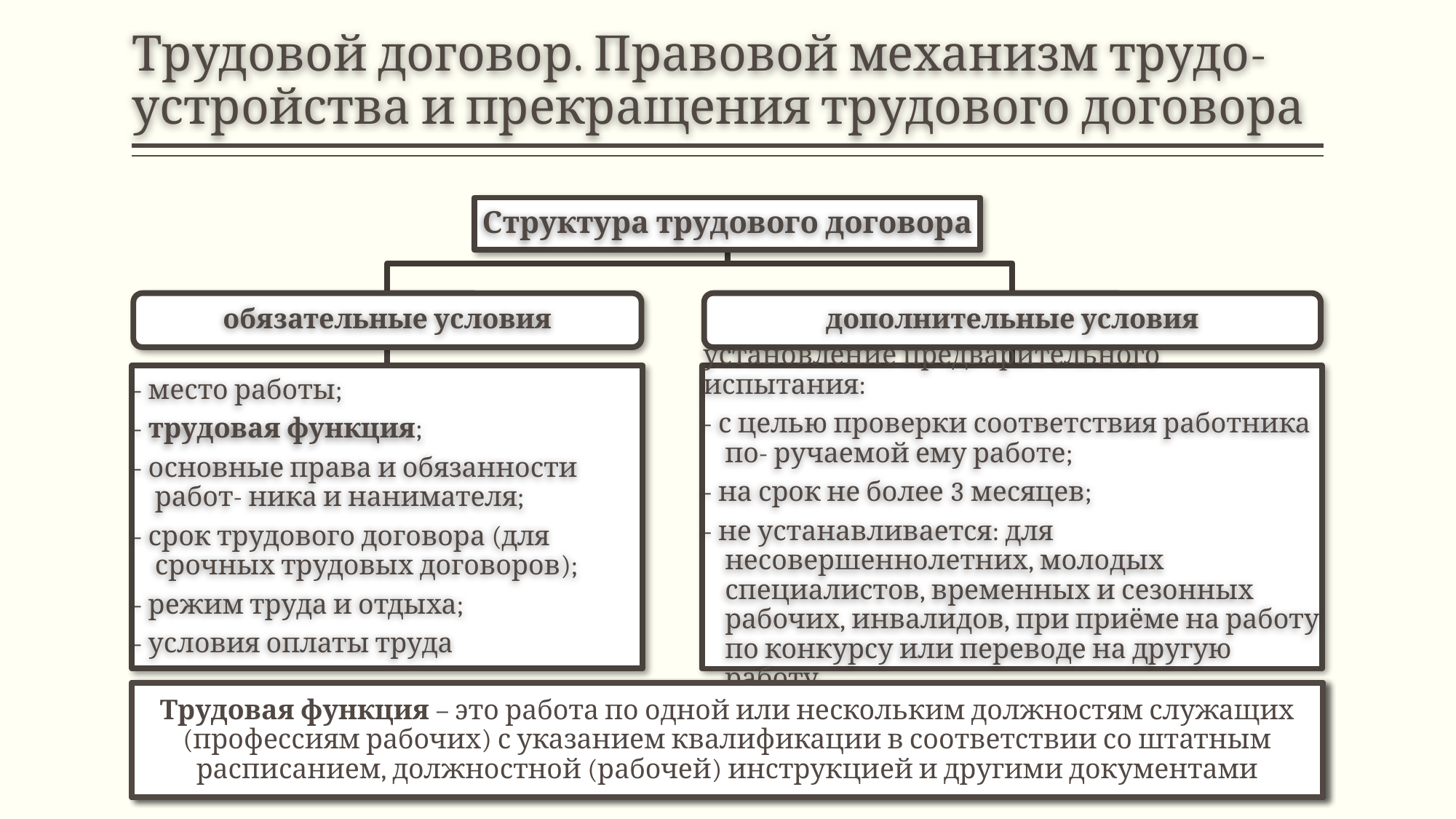

# Трудовой договор. Правовой механизм трудо- устройства и прекращения трудового договора

Структура трудового договора

обязательные условия
дополнительные условия

- место работы;
- трудовая функция;
- основные права и обязанности работ- ника и нанимателя;
- срок трудового договора (для срочных трудовых договоров);
- режим труда и отдыха;
- условия оплаты труда

установление предварительного испытания:
- с целью проверки соответствия работника по- ручаемой ему работе;
- на срок не более 3 месяцев;
- не устанавливается: для несовершеннолетних, молодых специалистов, временных и сезонных рабочих, инвалидов, при приёме на работу по конкурсу или переводе на другую работу

Трудовая функция – это работа по одной или нескольким должностям служащих (профессиям рабочих) с указанием квалификации в соответствии со штатным расписанием, должностной (рабочей) инструкцией и другими документами